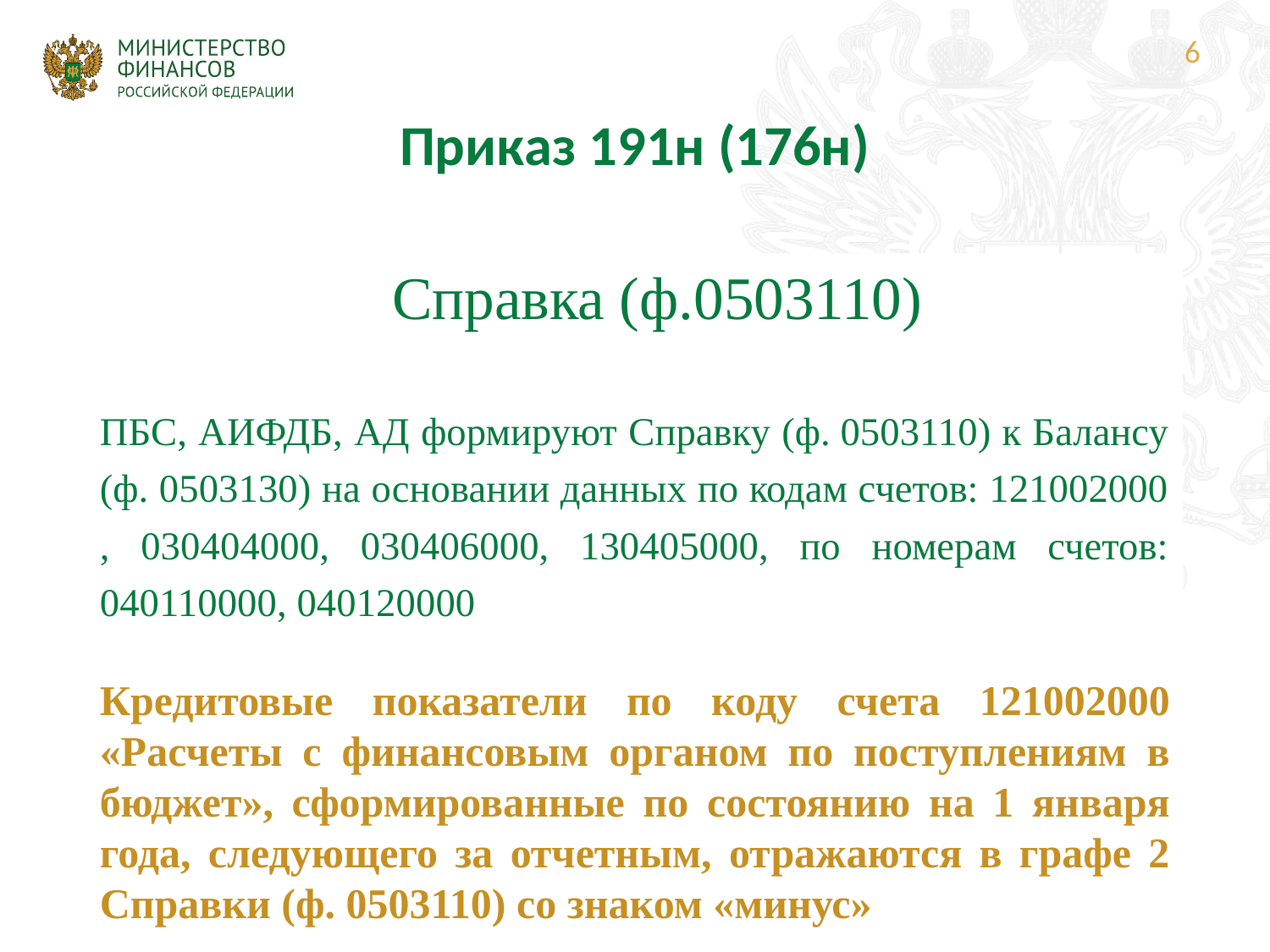

6
# Приказ 191н (176н)
Справка (ф.0503110)

ПБС, АИФДБ, АД формируют Справку (ф. 0503110) к Балансу (ф. 0503130) на основании данных по кодам счетов: 121002000 , 030404000, 030406000, 130405000, по номерам счетов: 040110000, 040120000

Кредитовые показатели по коду счета 121002000 «Расчеты с финансовым органом по поступлениям в бюджет», сформированные по состоянию на 1 января года, следующего за отчетным, отражаются в графе 2 Справки (ф. 0503110) со знаком «минус»